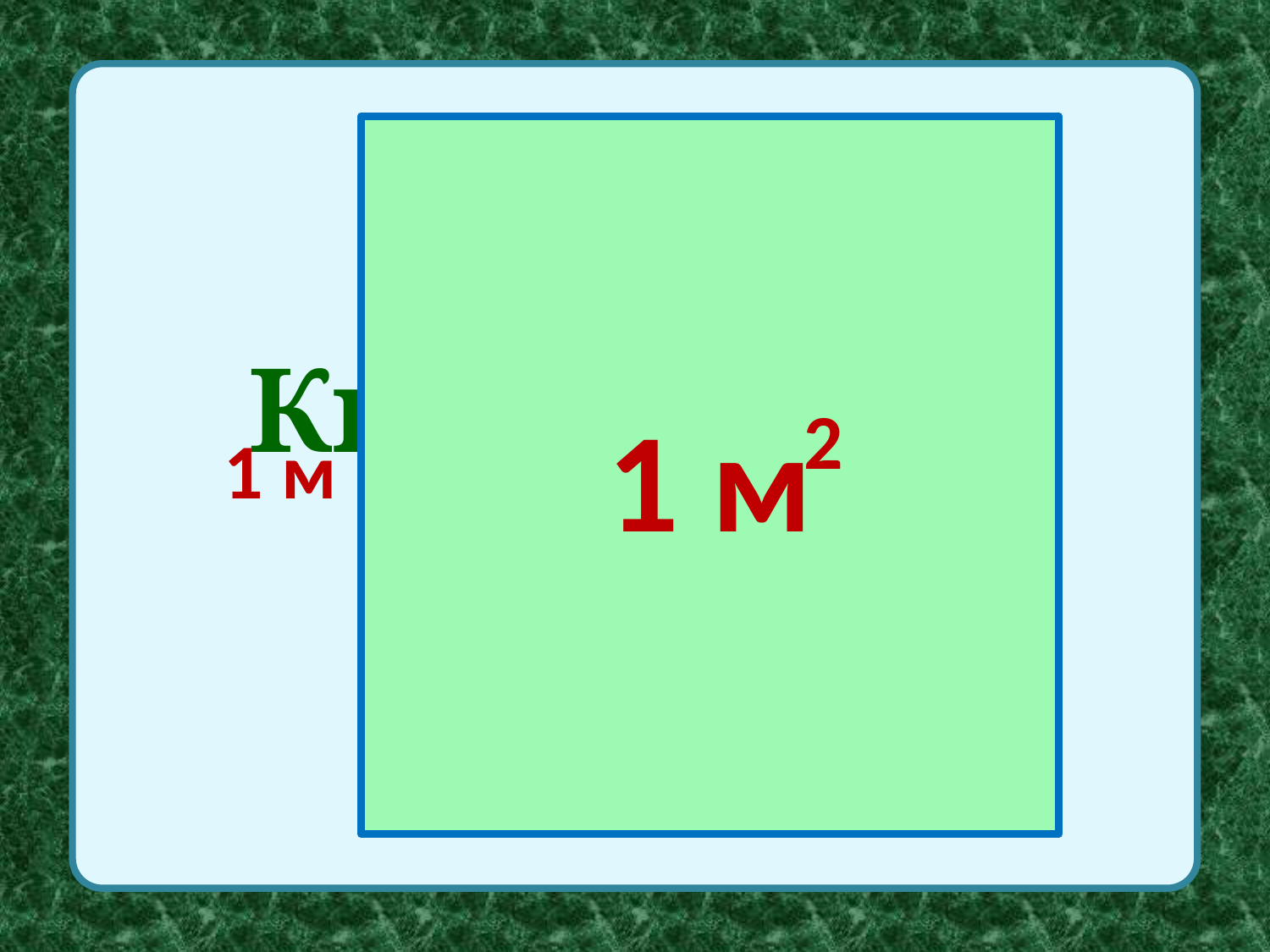

1 м
2
1 м
# Квадратный метр